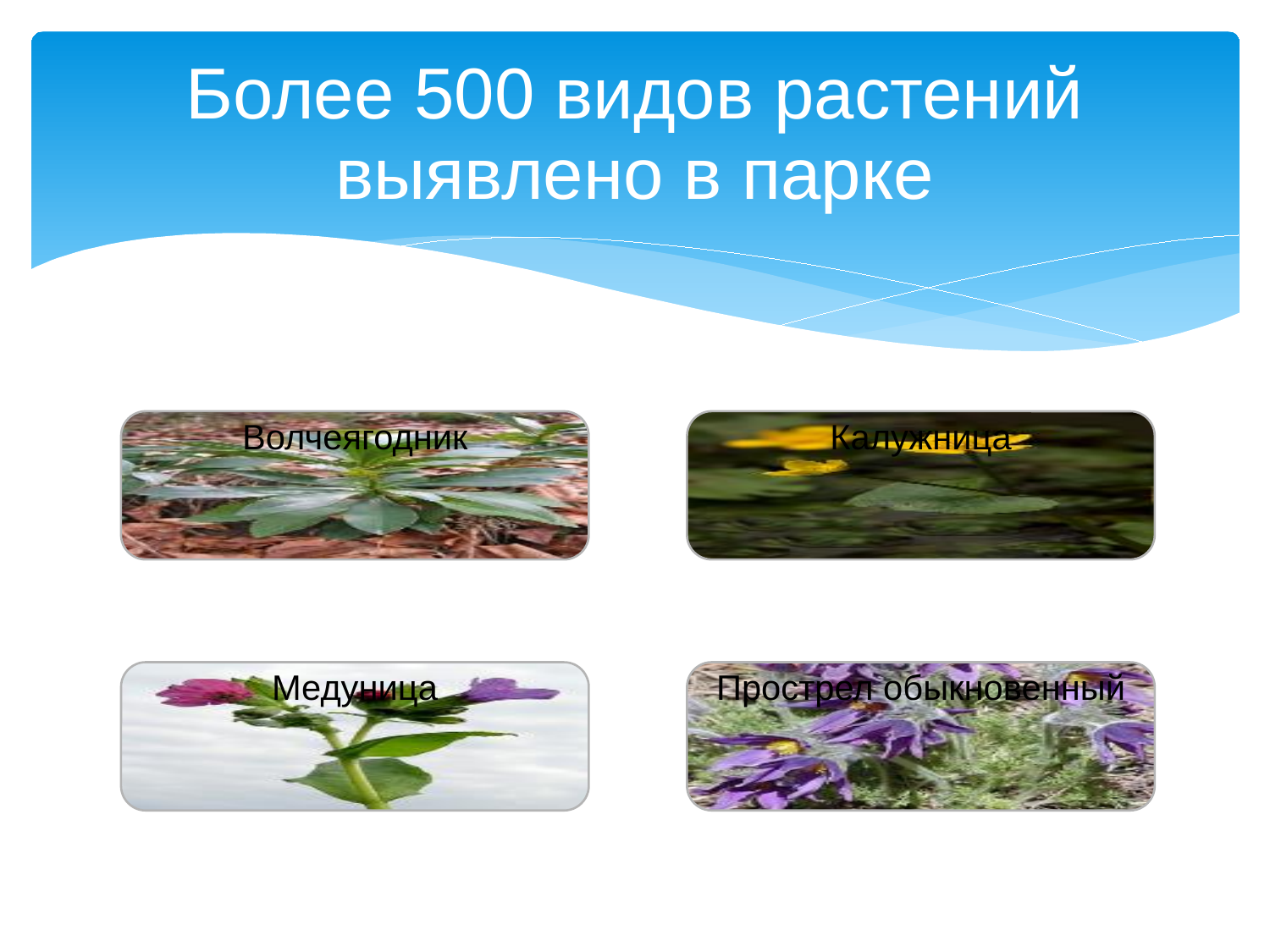

# Более 500 видов растений выявлено в парке
Волчеягодник
Калужница
Медуница
Прострел обыкновенный